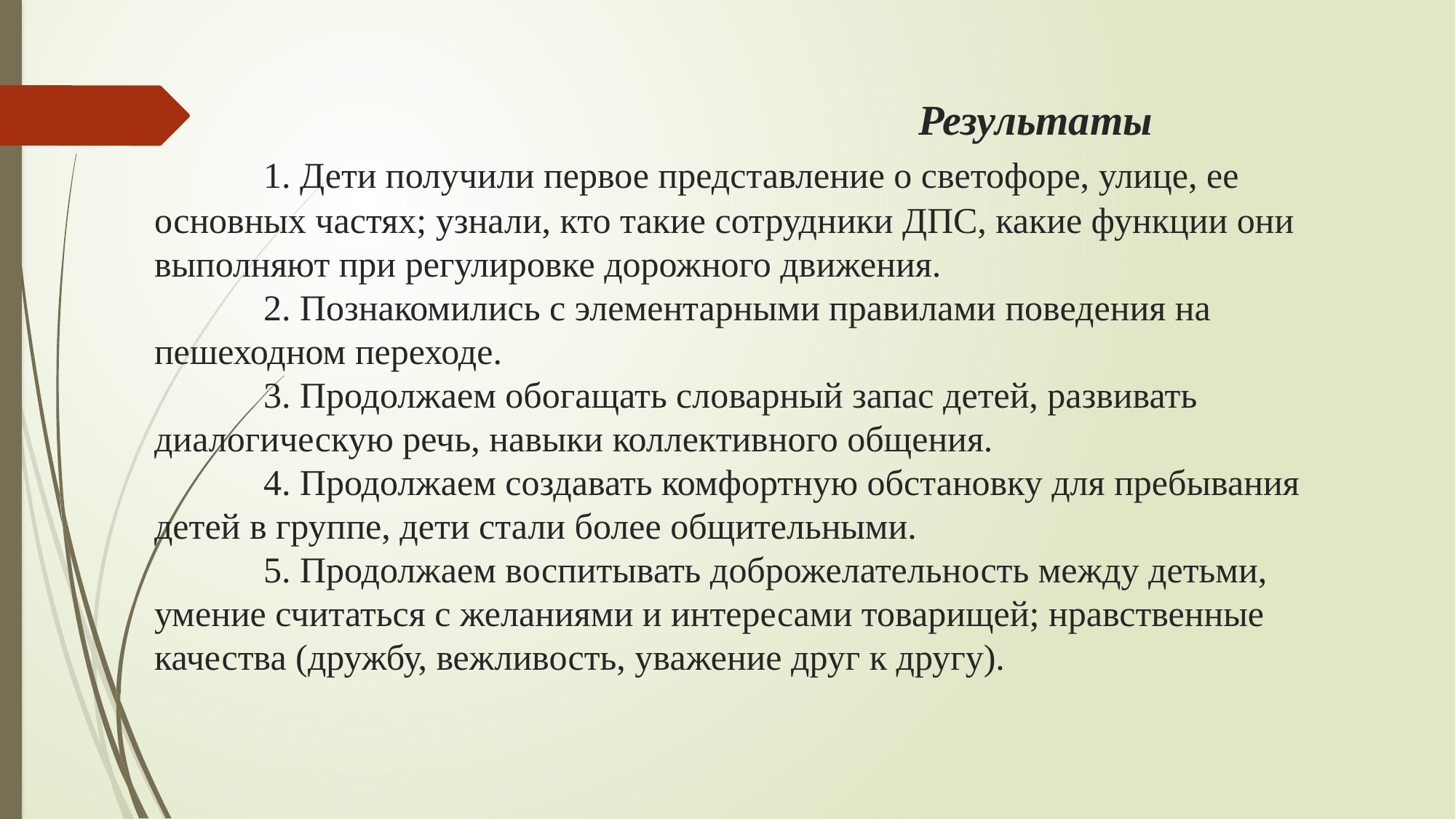

# Результаты 1. Дети получили первое представление о светофоре, улице, ее основных частях; узнали, кто такие сотрудники ДПС, какие функции они выполняют при регулировке дорожного движения. 2. Познакомились с элементарными правилами поведения на пешеходном переходе. 3. Продолжаем обогащать словарный запас детей, развивать диалогическую речь, навыки коллективного общения. 4. Продолжаем создавать комфортную обстановку для пребывания детей в группе, дети стали более общительными. 5. Продолжаем воспитывать доброжелательность между детьми, умение считаться с желаниями и интересами товарищей; нравственные качества (дружбу, вежливость, уважение друг к другу).